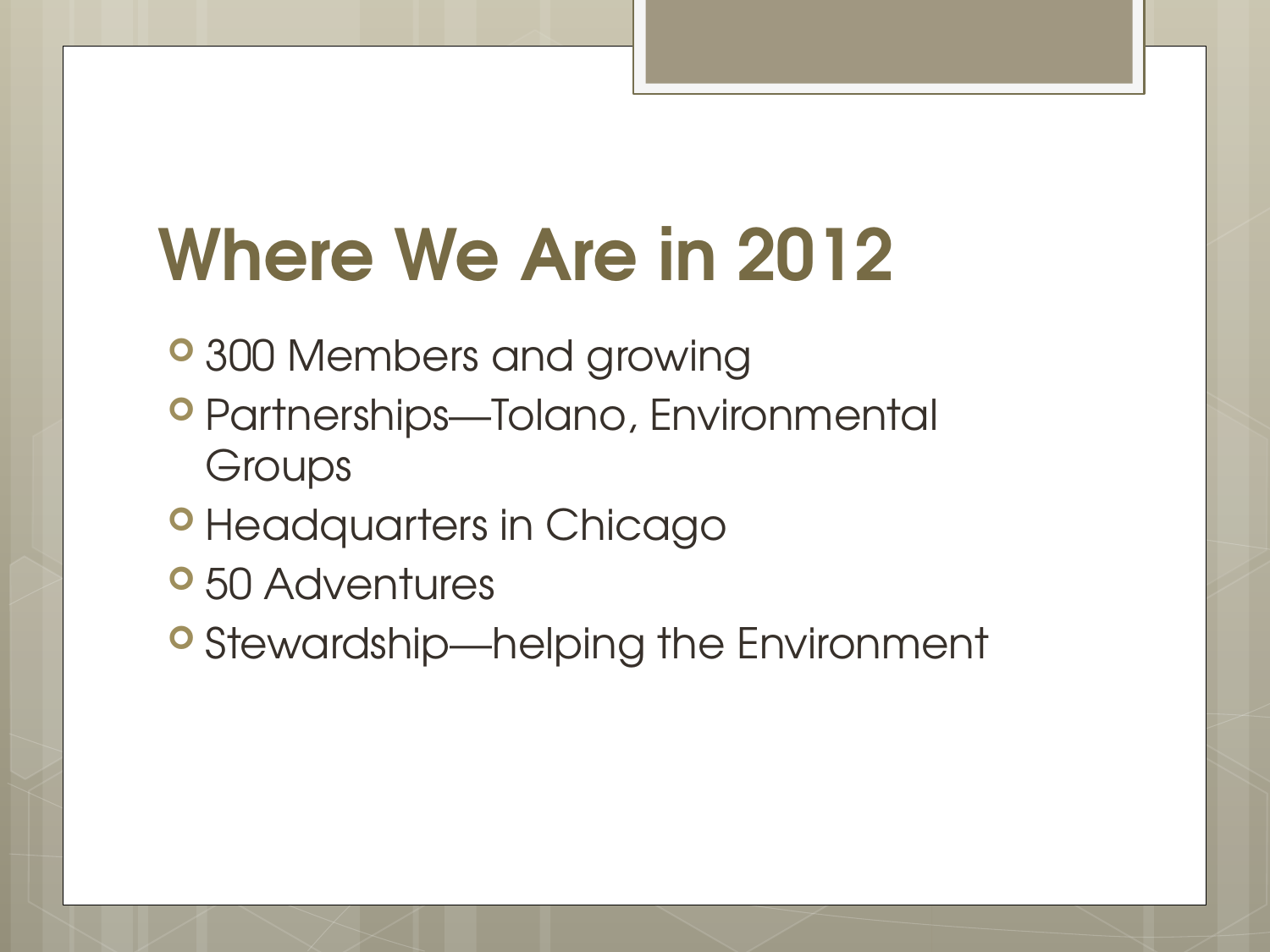

# Where We Are in 2012
300 Members and growing
Partnerships—Tolano, Environmental Groups
Headquarters in Chicago
50 Adventures
Stewardship—helping the Environment